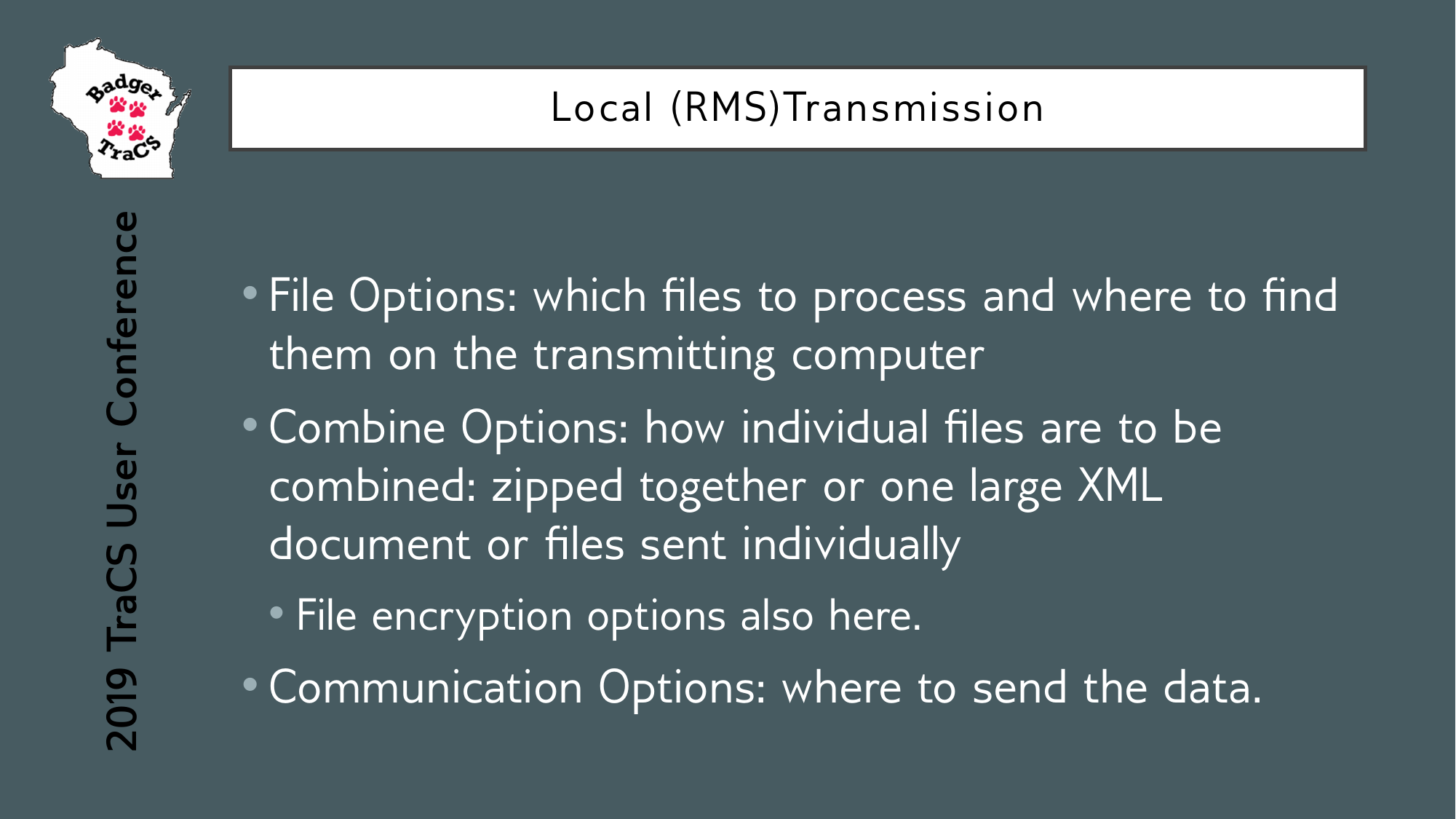

Local (RMS)Transmission
File Options: which files to process and where to find them on the transmitting computer
Combine Options: how individual files are to be combined: zipped together or one large XML document or files sent individually
File encryption options also here.
Communication Options: where to send the data.